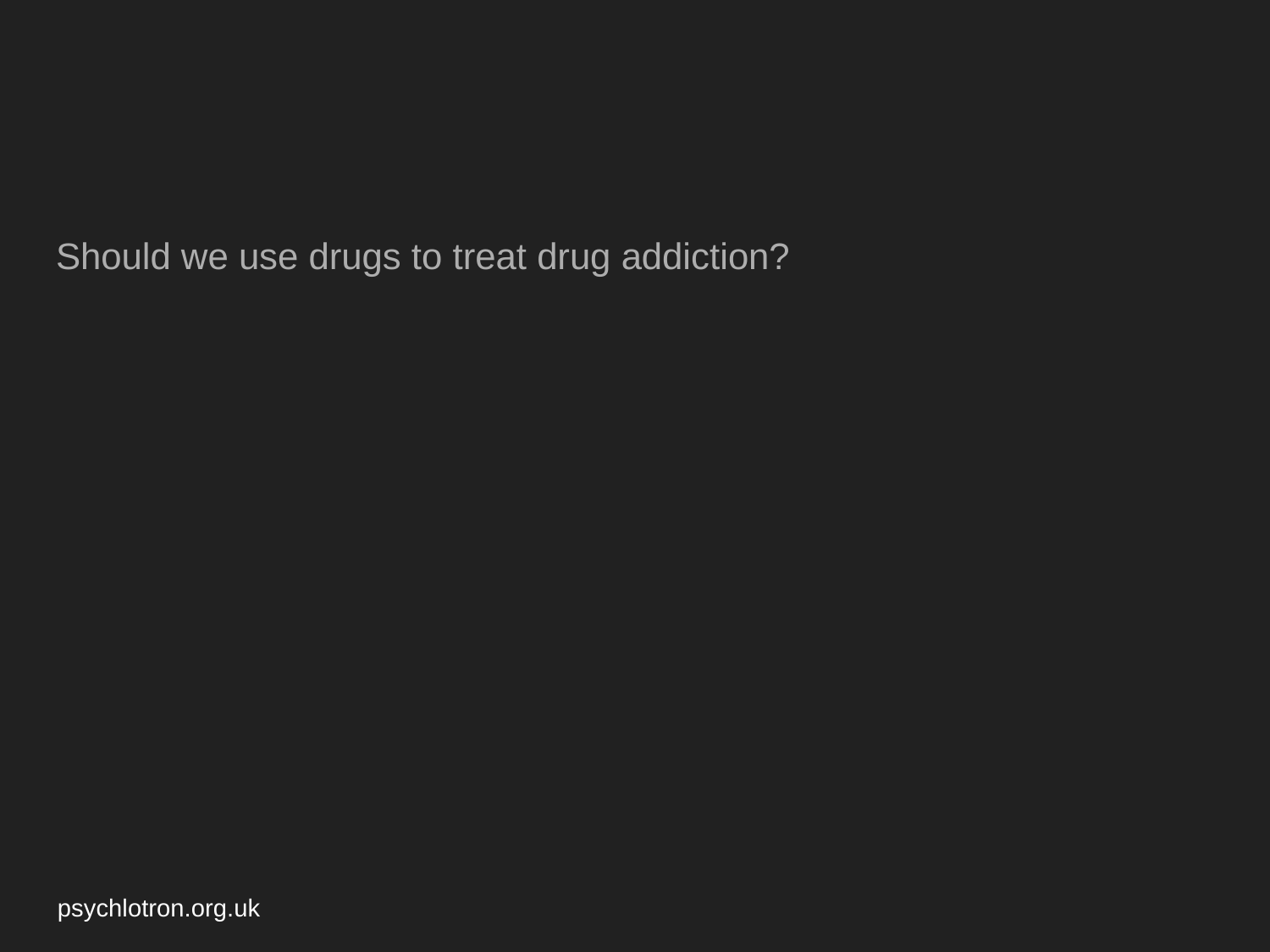

#
Should we use drugs to treat drug addiction?